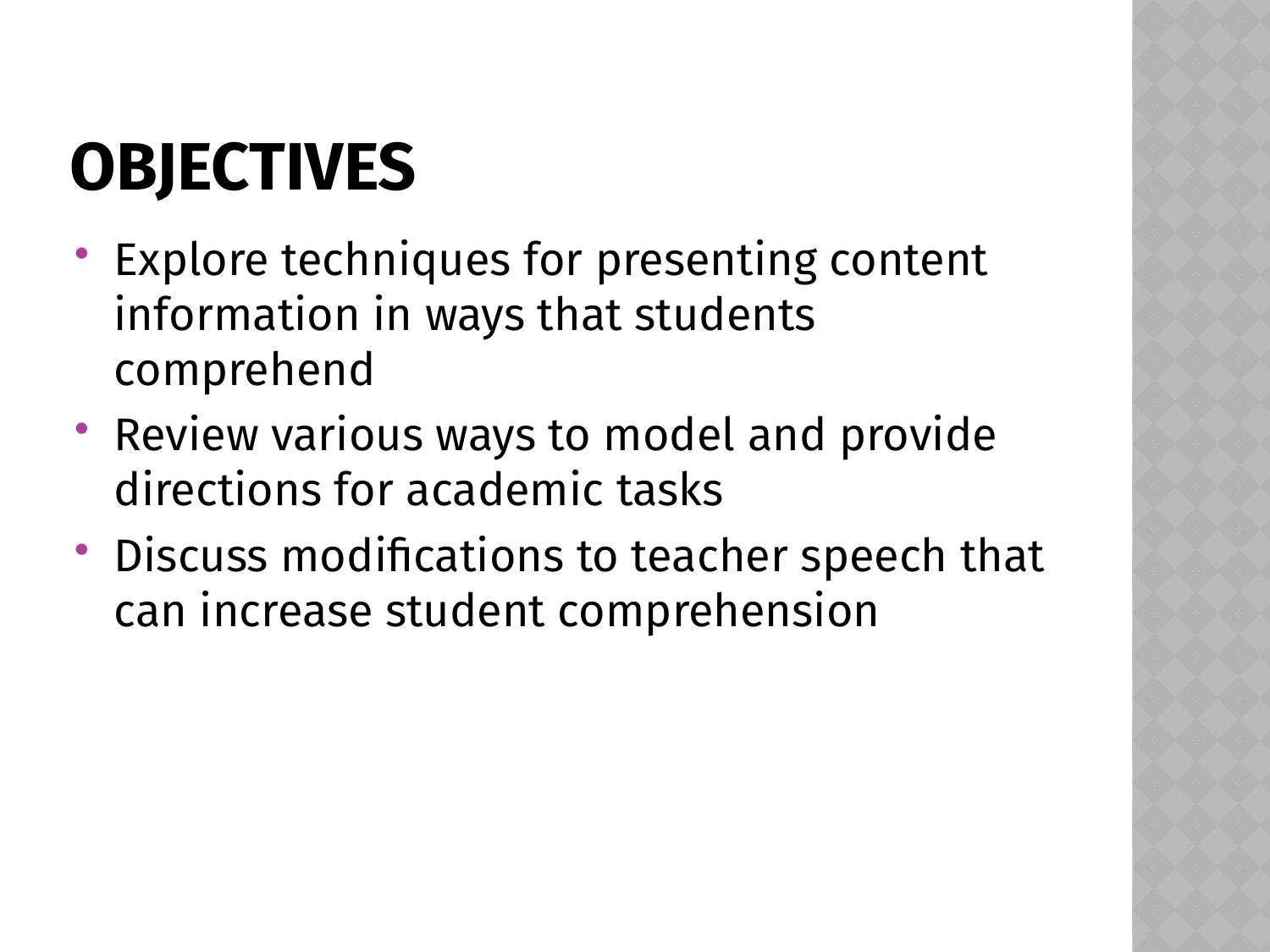

# Objectives
Explore techniques for presenting content information in ways that students comprehend
Review various ways to model and provide directions for academic tasks
Discuss modifications to teacher speech that can increase student comprehension